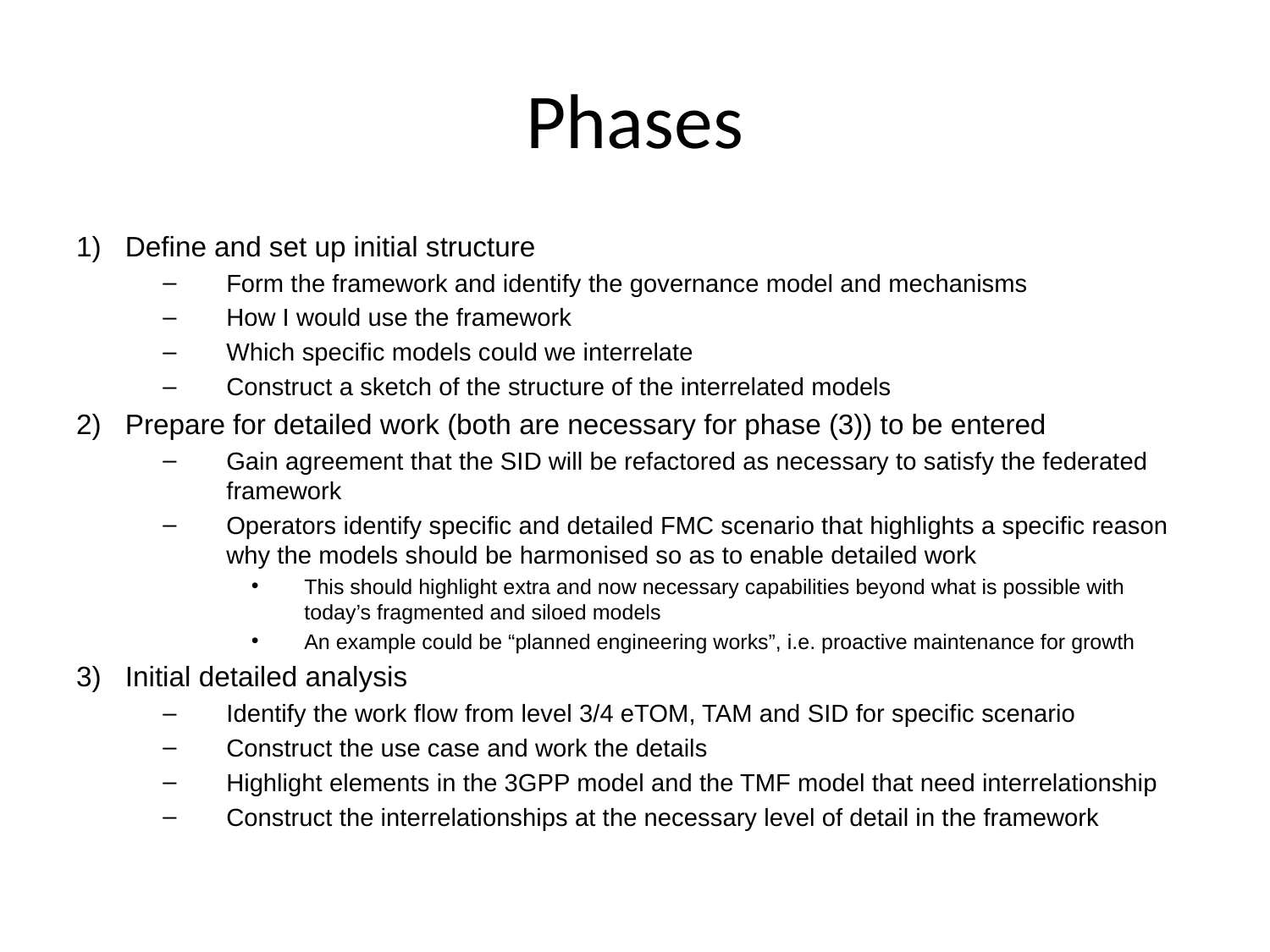

# Phases
Define and set up initial structure
Form the framework and identify the governance model and mechanisms
How I would use the framework
Which specific models could we interrelate
Construct a sketch of the structure of the interrelated models
Prepare for detailed work (both are necessary for phase (3)) to be entered
Gain agreement that the SID will be refactored as necessary to satisfy the federated framework
Operators identify specific and detailed FMC scenario that highlights a specific reason why the models should be harmonised so as to enable detailed work
This should highlight extra and now necessary capabilities beyond what is possible with today’s fragmented and siloed models
An example could be “planned engineering works”, i.e. proactive maintenance for growth
Initial detailed analysis
Identify the work flow from level 3/4 eTOM, TAM and SID for specific scenario
Construct the use case and work the details
Highlight elements in the 3GPP model and the TMF model that need interrelationship
Construct the interrelationships at the necessary level of detail in the framework